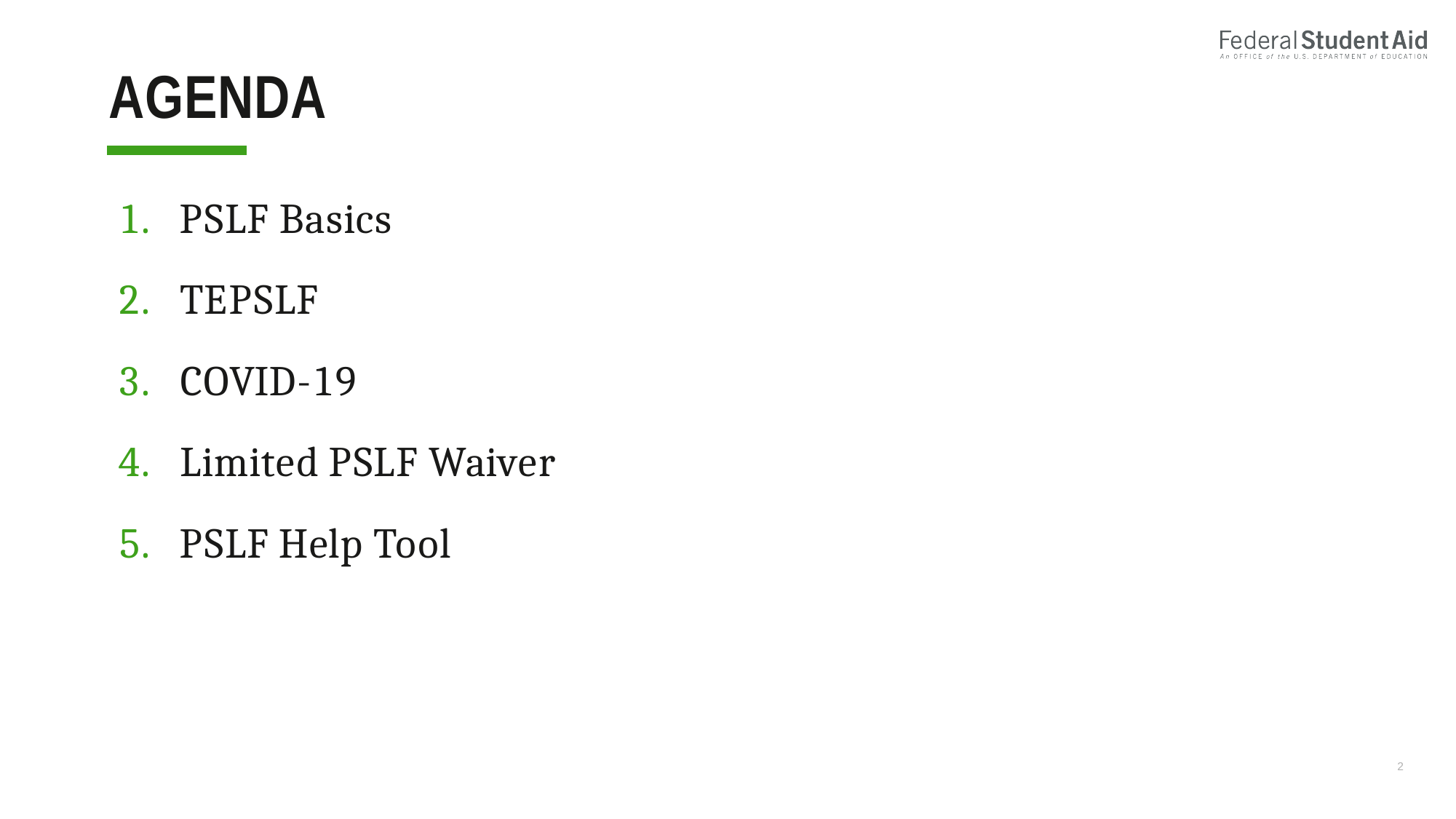

# Agenda
PSLF Basics
TEPSLF
COVID-19
Limited PSLF Waiver
PSLF Help Tool
2